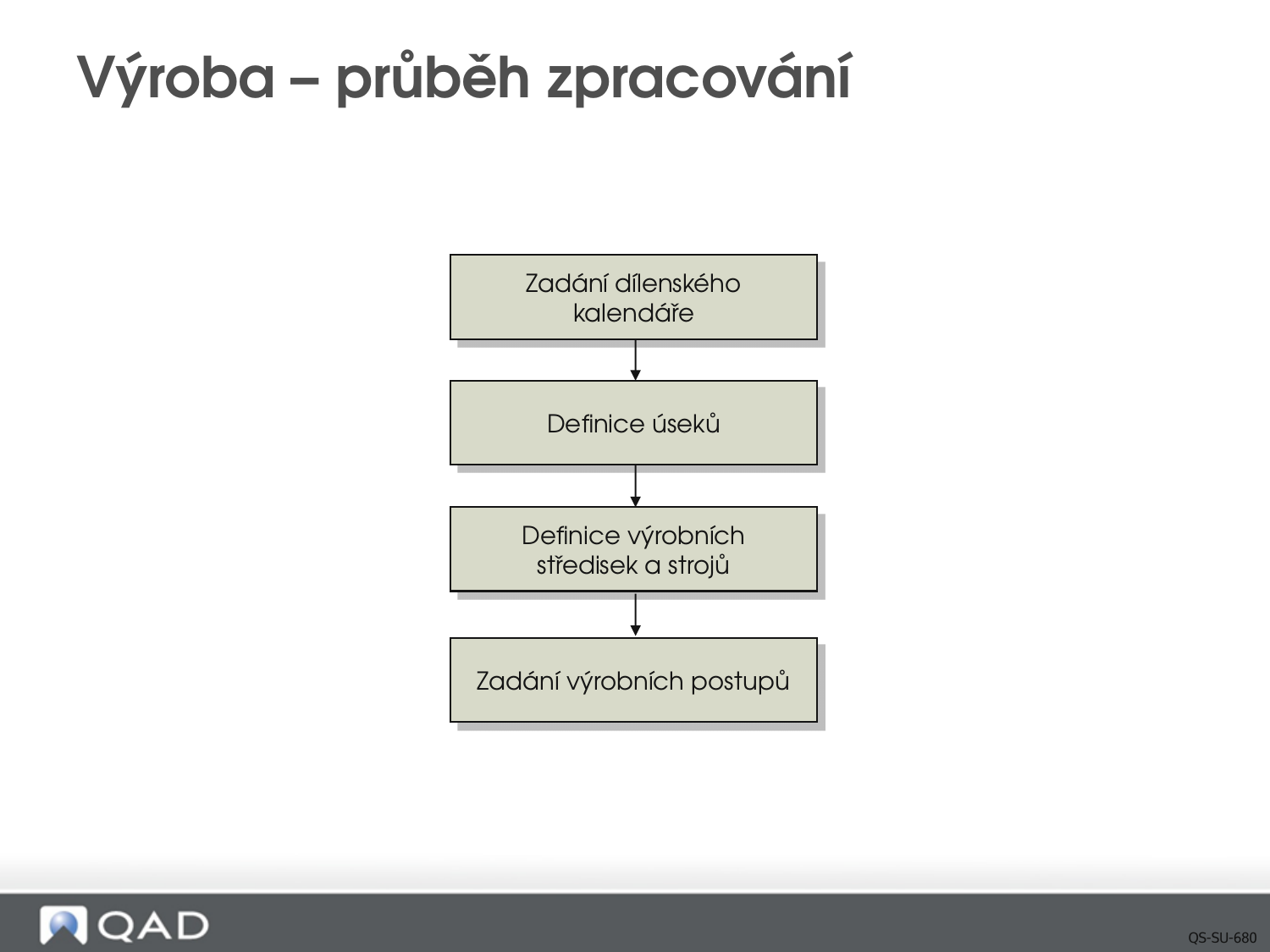

# Výroba – průběh zpracování
Zadání dílenského kalendáře

Definice úseků

Definice výrobních středisek a strojů

Zadání výrobních postupů
QS-SU-680